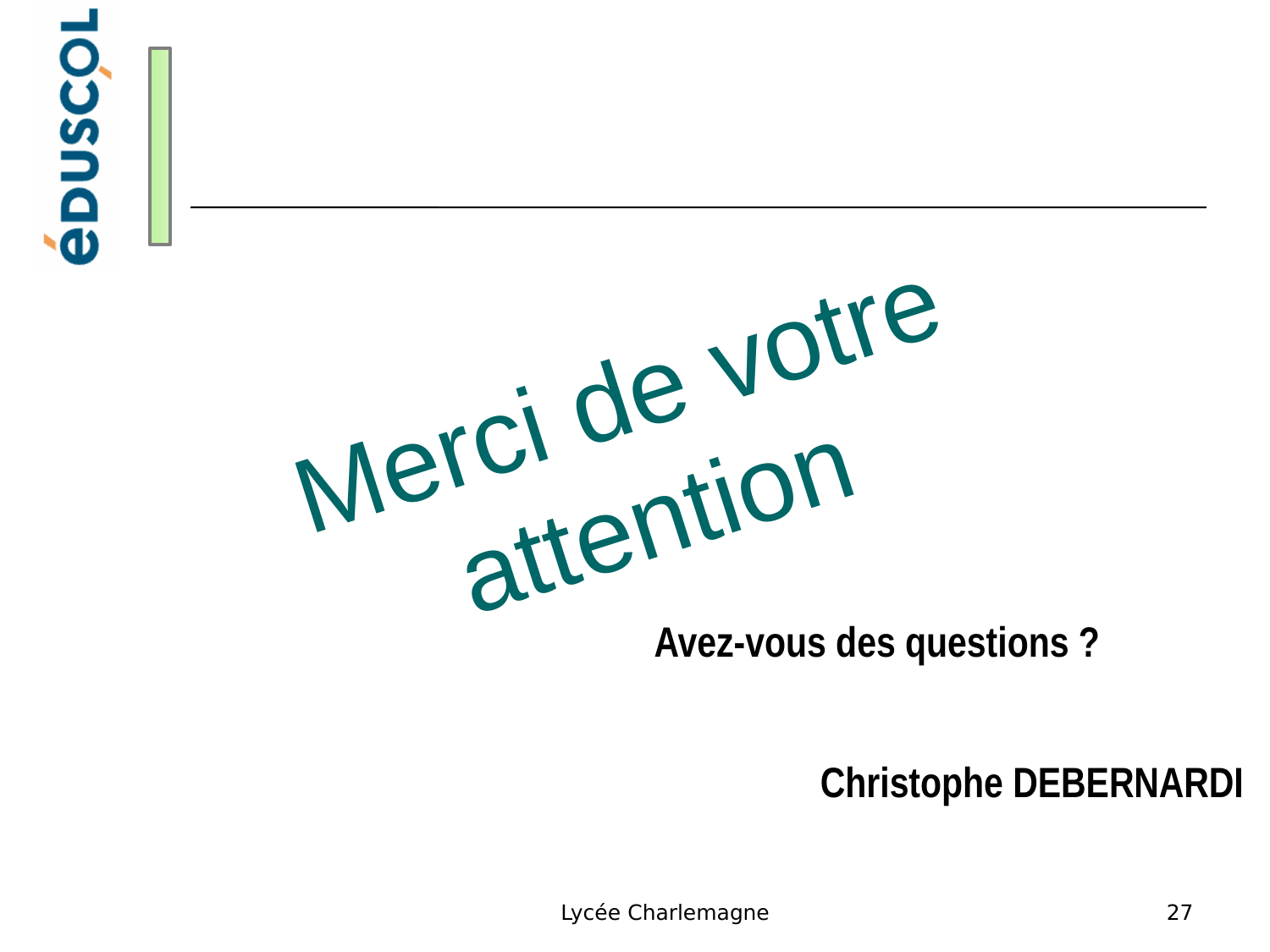

# Merci de votre attention
Avez-vous des questions ?
Christophe DEBERNARDI
Lycée Charlemagne
27